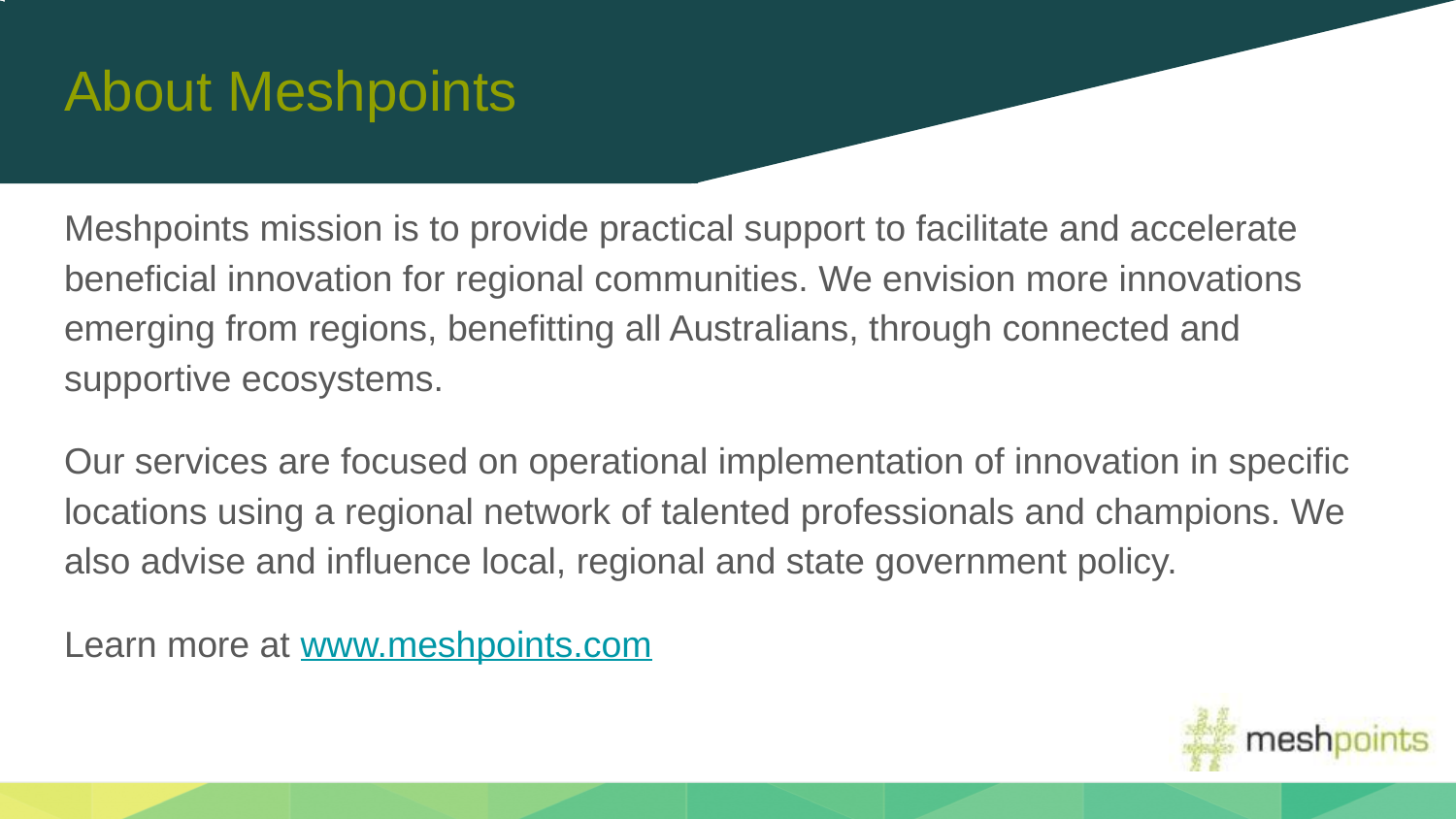

# About Meshpoints
Meshpoints mission is to provide practical support to facilitate and accelerate beneficial innovation for regional communities. We envision more innovations emerging from regions, benefitting all Australians, through connected and supportive ecosystems.
Our services are focused on operational implementation of innovation in specific locations using a regional network of talented professionals and champions. We also advise and influence local, regional and state government policy.
Learn more at www.meshpoints.com